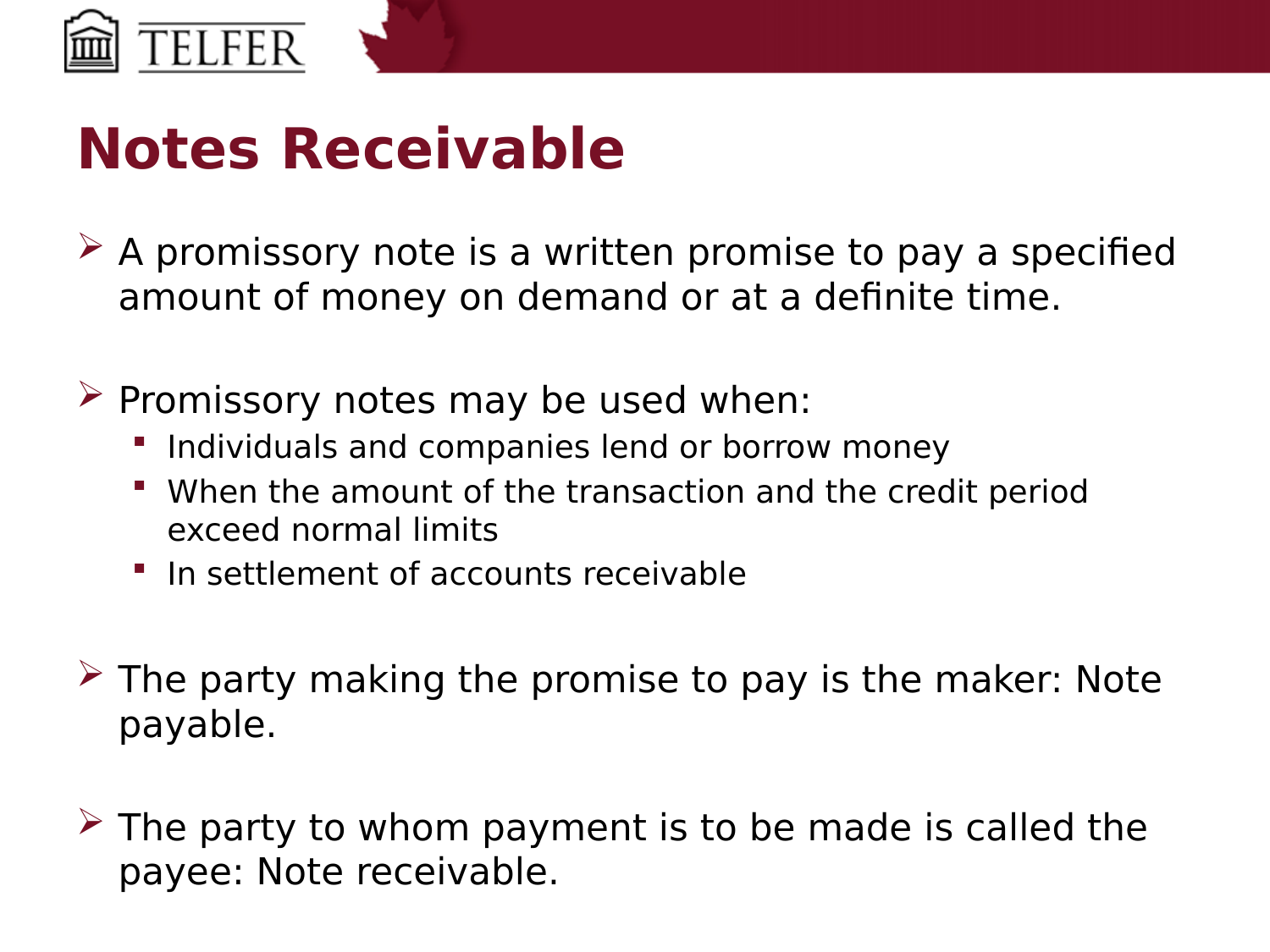

# Notes Receivable
A promissory note is a written promise to pay a specified amount of money on demand or at a definite time.

Promissory notes may be used when:
Individuals and companies lend or borrow money
When the amount of the transaction and the credit period exceed normal limits
In settlement of accounts receivable

The party making the promise to pay is the maker: Note payable.

The party to whom payment is to be made is called the payee: Note receivable.